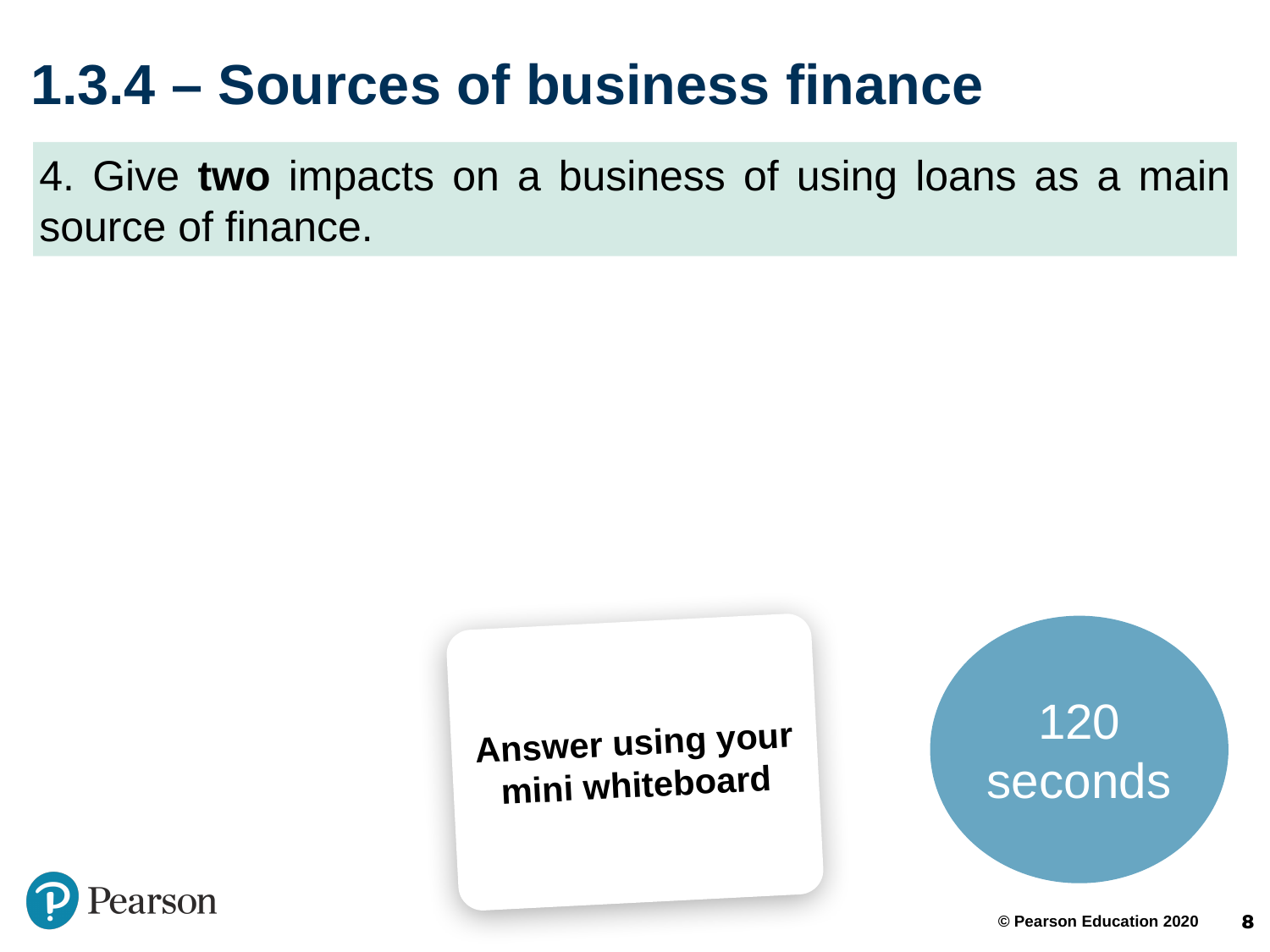

# 1.3.4 – Sources of business finance
4. Give two impacts on a business of using loans as a main source of finance.

120 seconds

Answer using your mini whiteboard

8